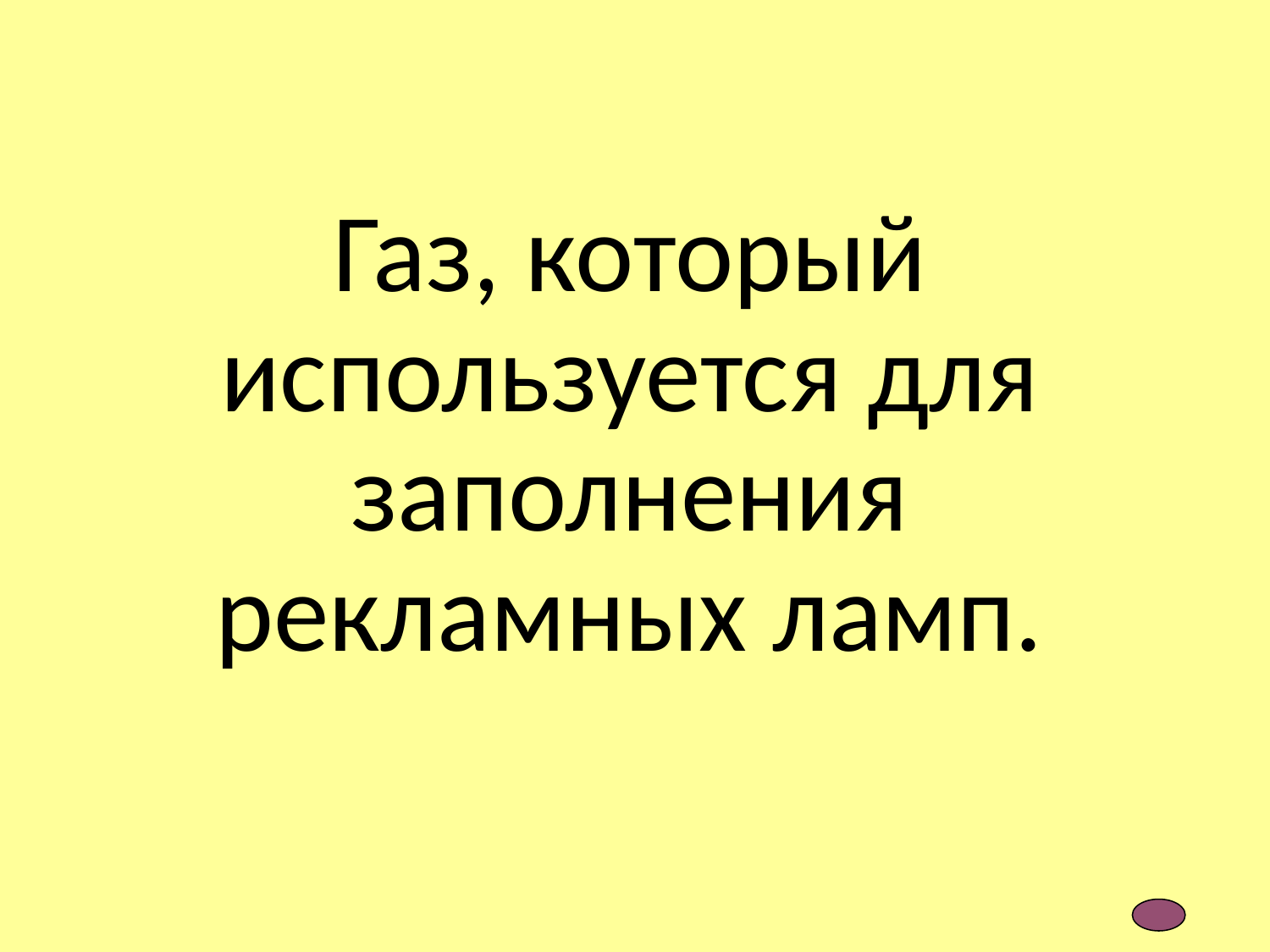

Газ, который используется для заполнения рекламных ламп.